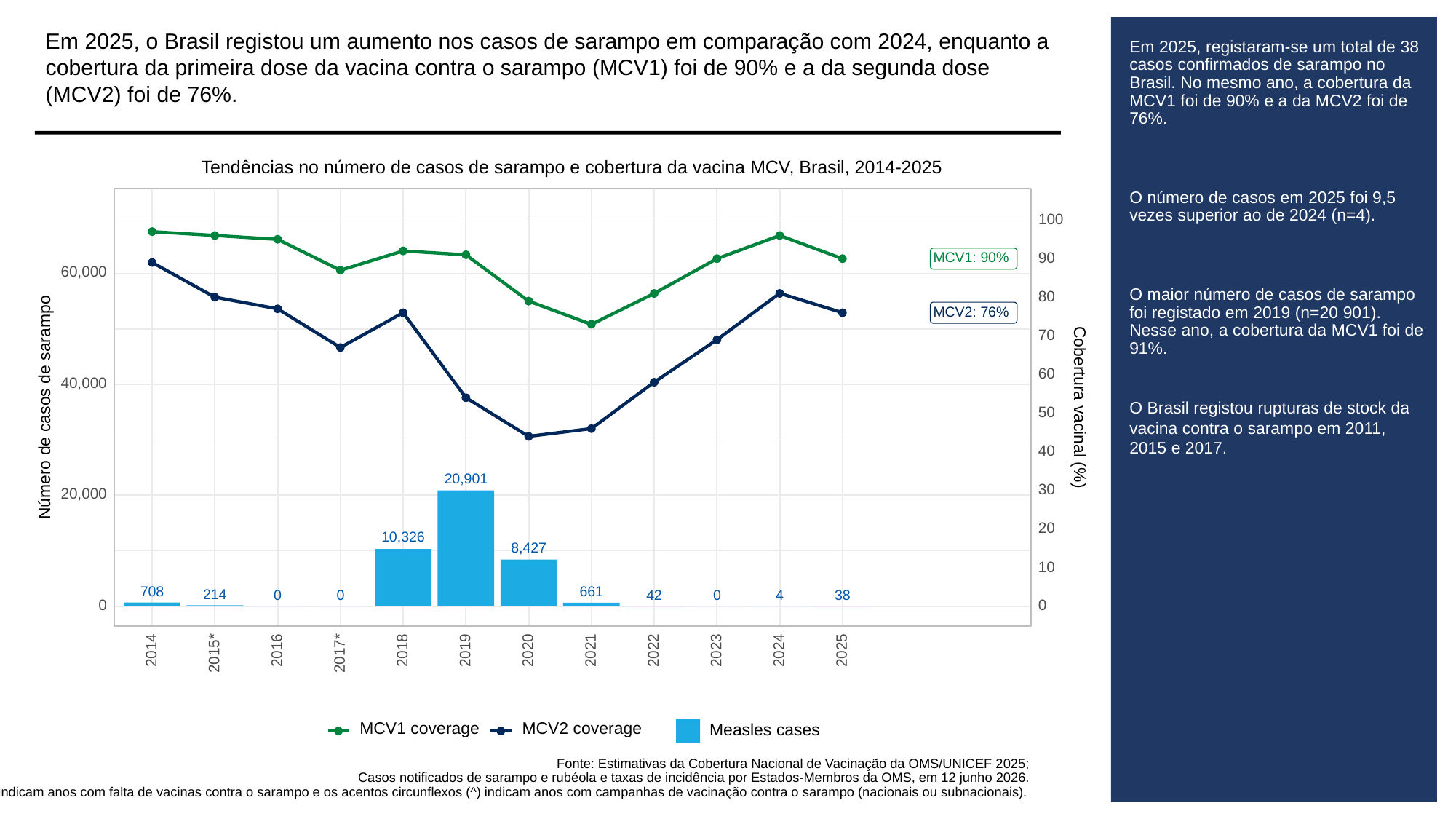

Em 2025, o Brasil registou um aumento nos casos de sarampo em comparação com 2024, enquanto a cobertura da primeira dose da vacina contra o sarampo (MCV1) foi de 90% e a da segunda dose (MCV2) foi de 76%.
# Em 2025, registaram-se um total de 38 casos confirmados de sarampo no Brasil. No mesmo ano, a cobertura da MCV1 foi de 90% e a da MCV2 foi de 76%.

O número de casos em 2025 foi 9,5 vezes superior ao de 2024 (n=4).

O maior número de casos de sarampo foi registado em 2019 (n=20 901). Nesse ano, a cobertura da MCV1 foi de 91%.

O Brasil registou rupturas de stock da vacina contra o sarampo em 2011, 2015 e 2017.

Tendências no número de casos de sarampo e cobertura da vacina MCV, Brasil, 2014-2025

100

90
MCV1: 90%

60,000

80

MCV2: 76%

70

60
40,000

Cobertura vacinal (%)
Número de casos de sarampo
50

40
20,901
30
20,000

20
10,326
8,427

10
708
661
214
38
42
0
0
0
4
0
0

2023
2014
2016
2018
2019
2020
2021
2022
2024
2025
2015*
2017*

MCV1 coverage
MCV2 coverage
Measles cases

Fonte: Estimativas da Cobertura Nacional de Vacinação da OMS/UNICEF 2025;
Casos notificados de sarampo e rubéola e taxas de incidência por Estados-Membros da OMS, em 12 junho 2026.
Dados provisórios baseados em dados mensais notificados à OMS (Genebra) em 12 junho 2026.\ nNota: Os asteriscos (*) indicam anos com falta de vacinas contra o sarampo e os acentos circunflexos (^) indicam anos com campanhas de vacinação contra o sarampo (nacionais ou subnacionais).